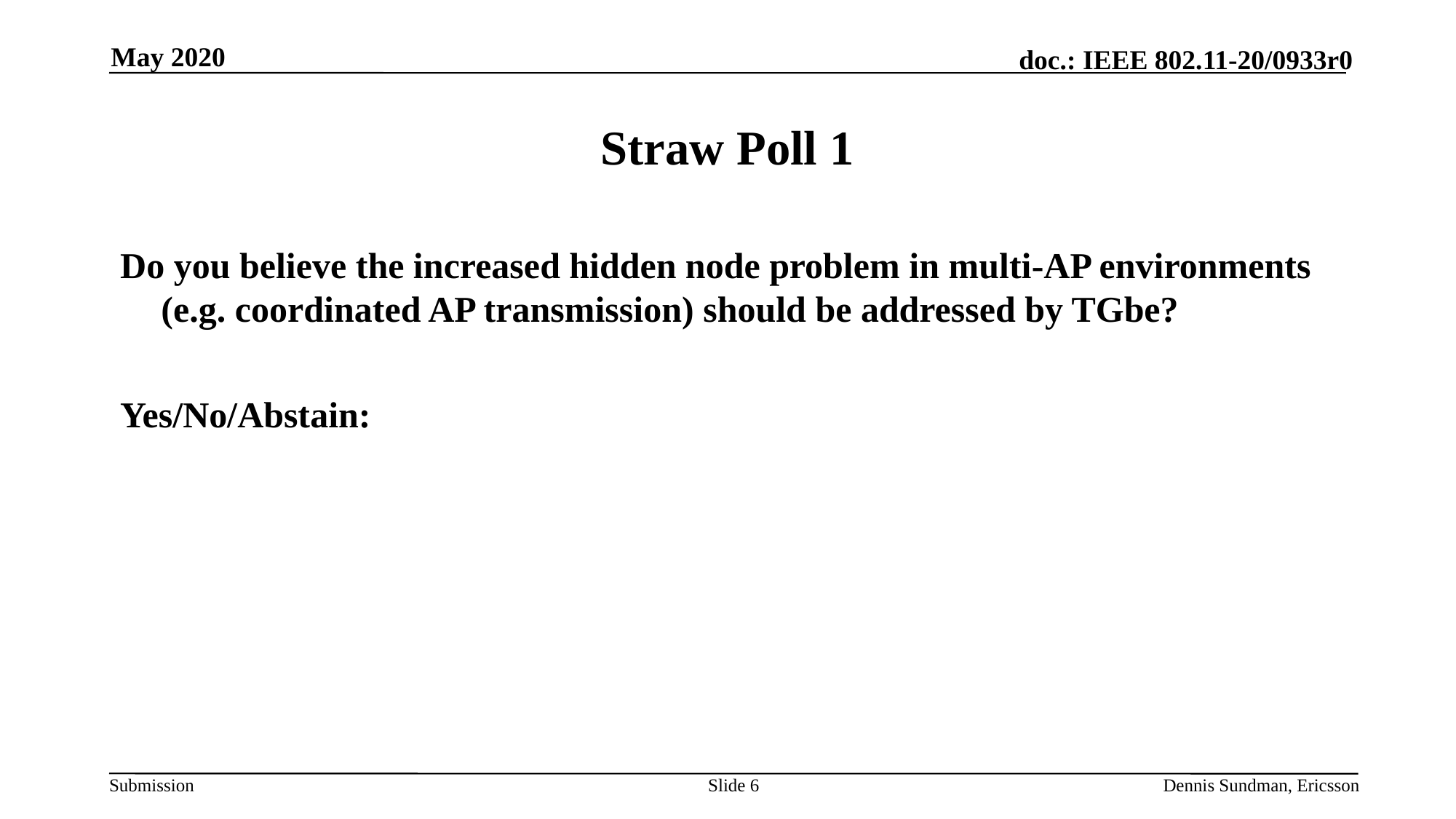

May 2020
# Straw Poll 1
Do you believe the increased hidden node problem in multi-AP environments (e.g. coordinated AP transmission) should be addressed by TGbe?

Yes/No/Abstain:
Slide 6
Dennis Sundman, Ericsson